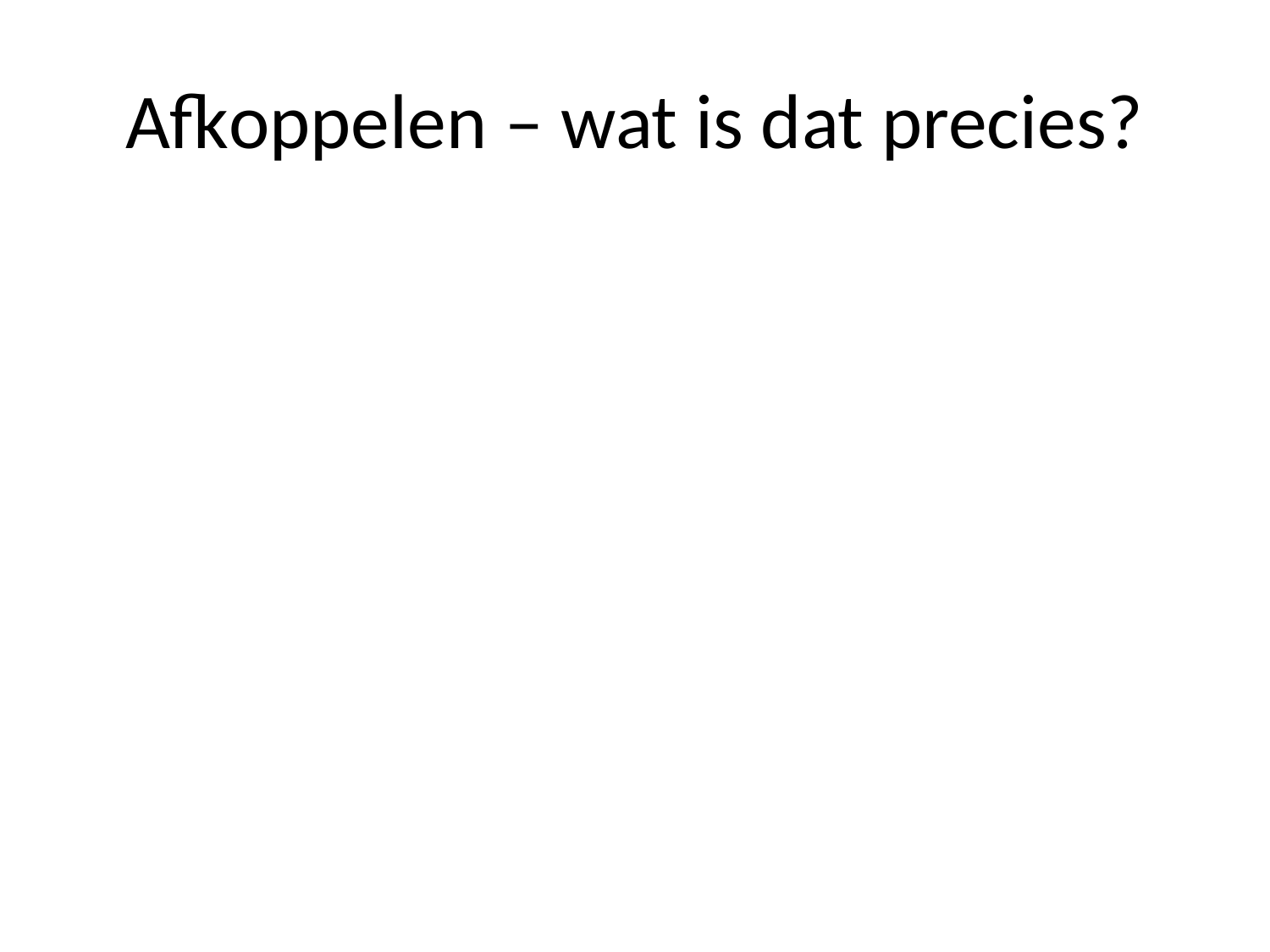

# Afkoppelen – wat is dat precies?